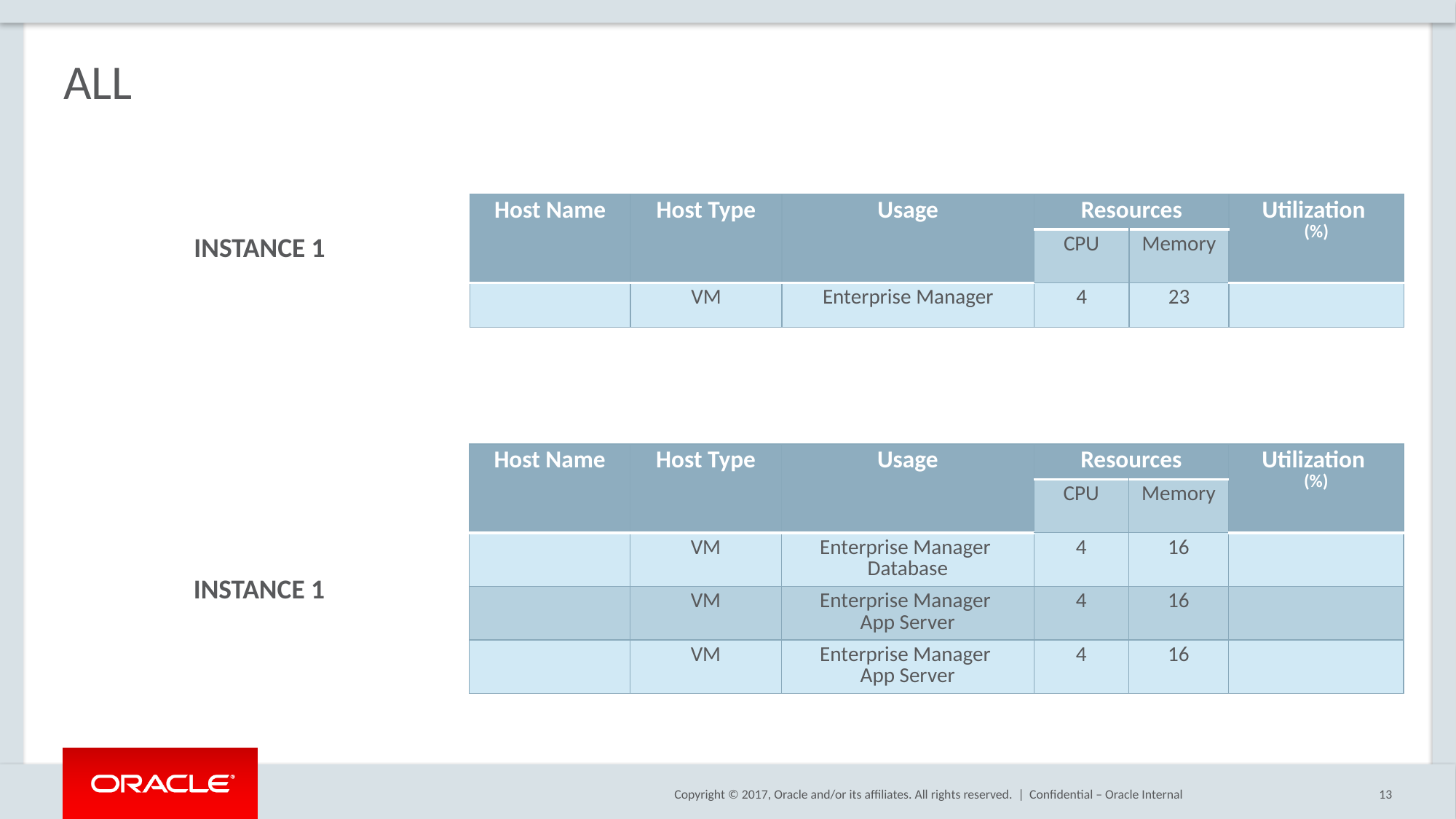

# ALL
| Host Name | Host Type | Usage | Resources |  | Utilization (%) |
| --- | --- | --- | --- | --- | --- |
|  |  |  | CPU | Memory |  |
|  | VM | Enterprise Manager | 4 | 23 |  |
INSTANCE 1
| Host Name | Host Type | Usage | Resources |  | Utilization (%) |
| --- | --- | --- | --- | --- | --- |
|  |  |  | CPU | Memory |  |
|  | VM | Enterprise Manager Database | 4 | 16 |  |
|  | VM | Enterprise Manager App Server | 4 | 16 |  |
|  | VM | Enterprise Manager App Server | 4 | 16 |  |
INSTANCE 1
Confidential – Oracle Internal
13